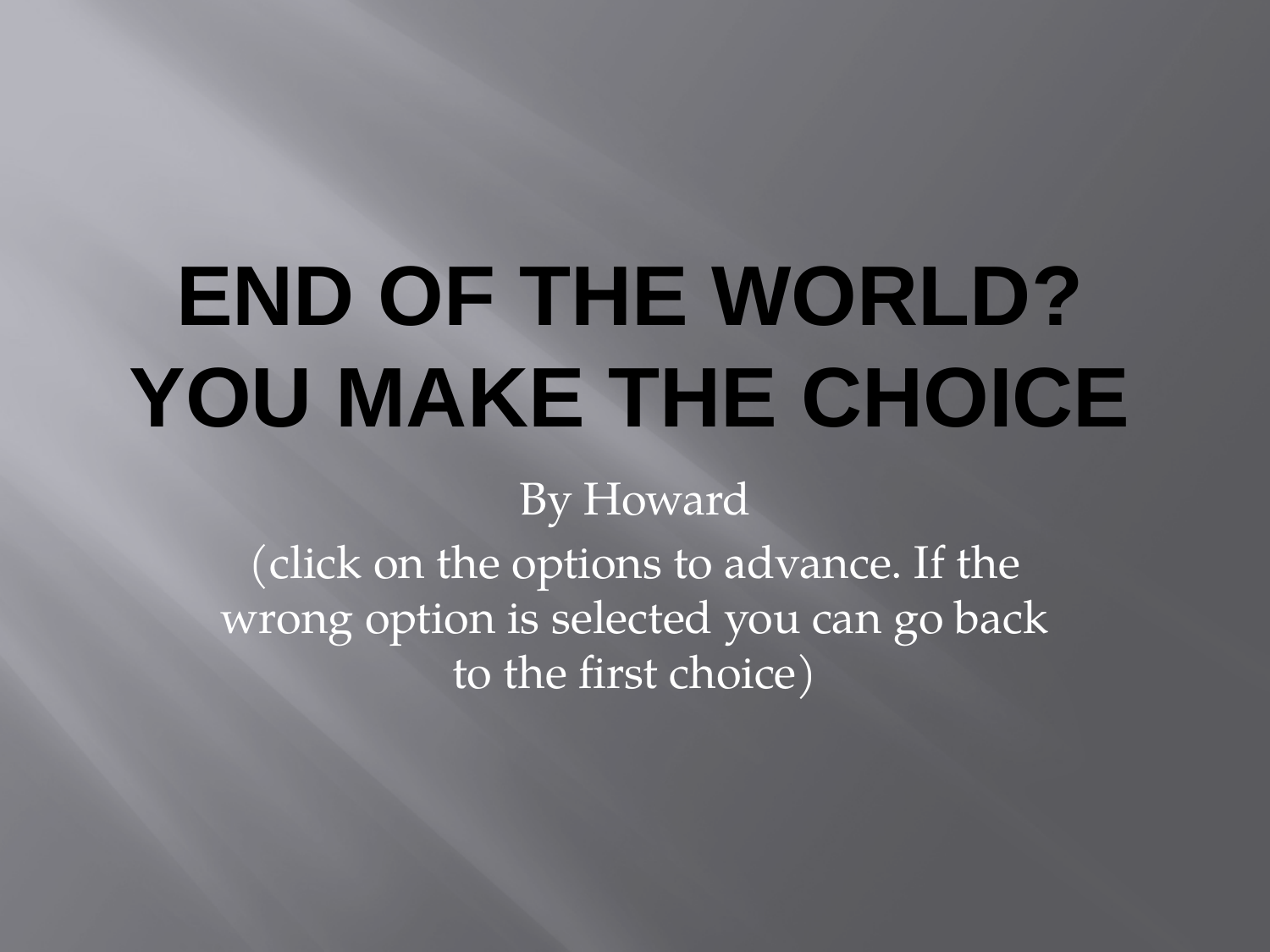

# End of the world? You make the choice
By Howard
(click on the options to advance. If the wrong option is selected you can go back to the first choice)